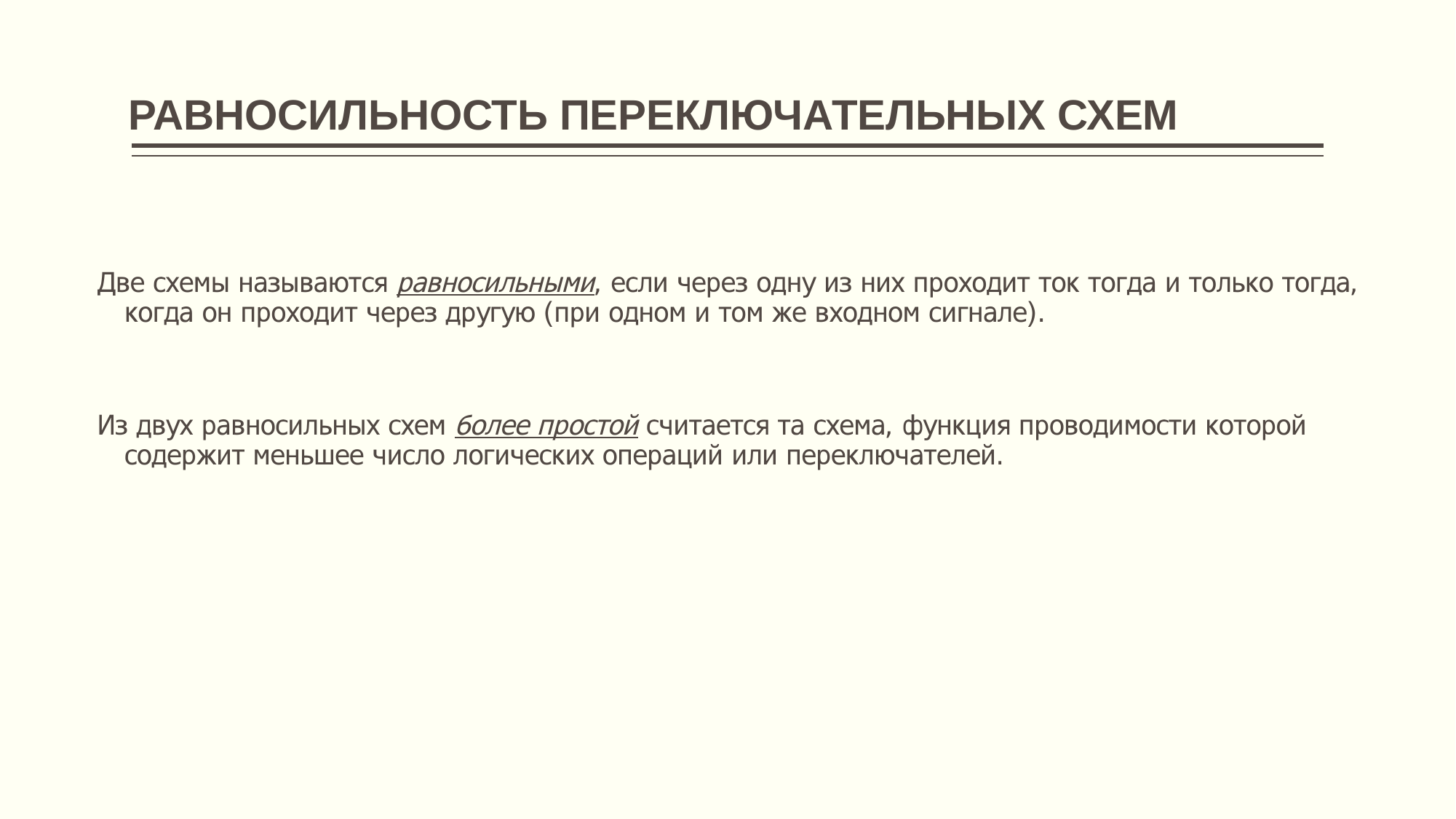

# РАВНОСИЛЬНОСТЬ ПЕРЕКЛЮЧАТЕЛЬНЫХ СХЕМ
Две схемы называются равносильными, если через одну из них проходит ток тогда и только тогда, когда он проходит через другую (при одном и том же входном сигнале).

Из двух равносильных схем более простой считается та схема, функция проводимости которой содержит меньшее число логических операций или переключателей.